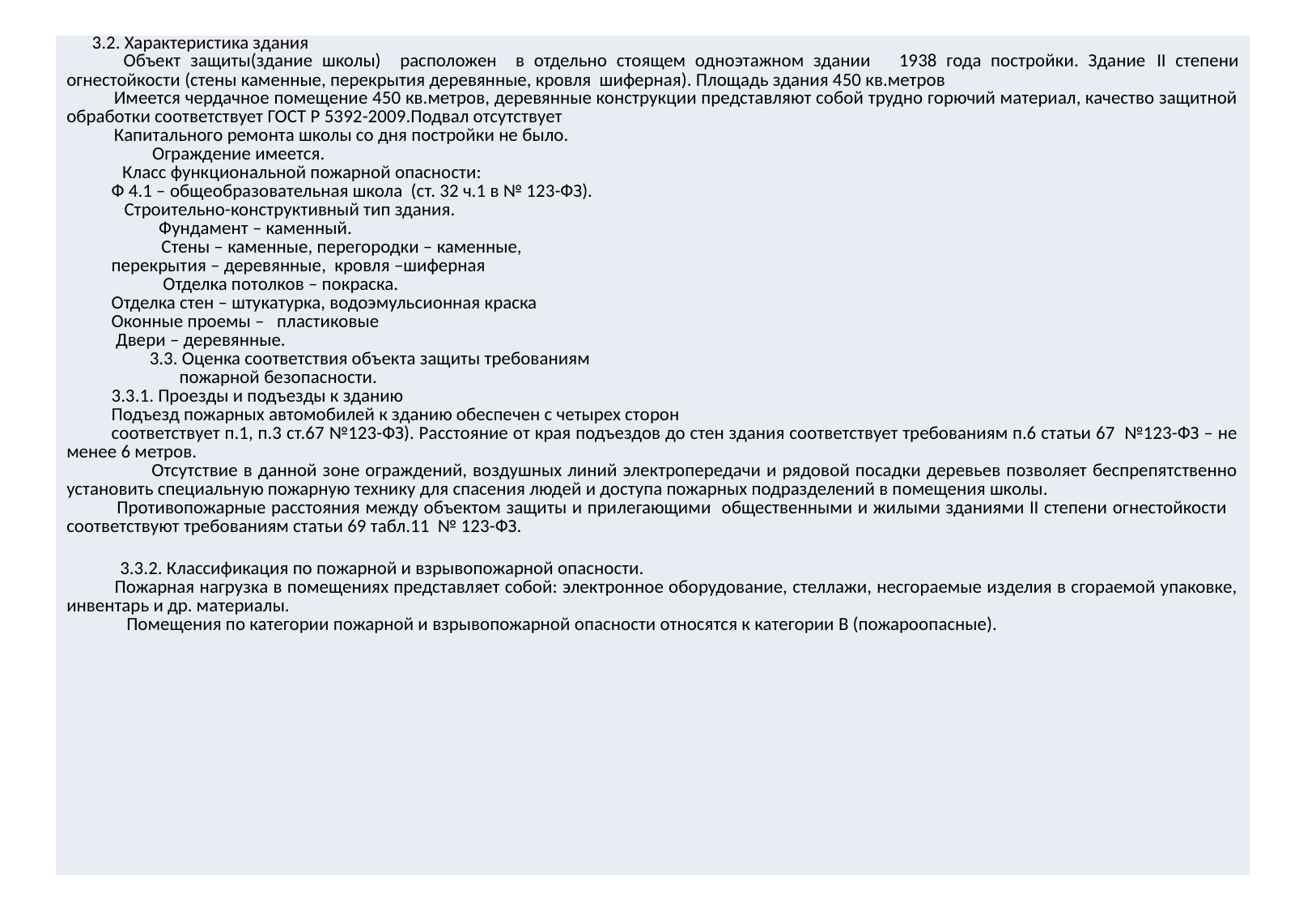

| 3.2. Характеристика здания Объект защиты(здание школы) расположен в отдельно стоящем одноэтажном здании 1938 года постройки. Здание II степени огнестойкости (стены каменные, перекрытия деревянные, кровля шиферная). Площадь здания 450 кв.метров Имеется чердачное помещение 450 кв.метров, деревянные конструкции представляют собой трудно горючий материал, качество защитной обработки соответствует ГОСТ Р 5392-2009.Подвал отсутствует Капитального ремонта школы со дня постройки не было. Ограждение имеется. Класс функциональной пожарной опасности: Ф 4.1 – общеобразовательная школа (ст. 32 ч.1 в № 123-ФЗ). Строительно-конструктивный тип здания. Фундамент – каменный. Стены – каменные, перегородки – каменные, перекрытия – деревянные, кровля –шиферная Отделка потолков – покраска. Отделка стен – штукатурка, водоэмульсионная краска Оконные проемы – пластиковые Двери – деревянные. 3.3. Оценка соответствия объекта защиты требованиям пожарной безопасности. 3.3.1. Проезды и подъезды к зданию Подъезд пожарных автомобилей к зданию обеспечен с четырех сторон соответствует п.1, п.3 ст.67 №123-ФЗ). Расстояние от края подъездов до стен здания соответствует требованиям п.6 статьи 67 №123-ФЗ – не менее 6 метров. Отсутствие в данной зоне ограждений, воздушных линий электропередачи и рядовой посадки деревьев позволяет беспрепятственно установить специальную пожарную технику для спасения людей и доступа пожарных подразделений в помещения школы. Противопожарные расстояния между объектом защиты и прилегающими общественными и жилыми зданиями II степени огнестойкости соответствуют требованиям статьи 69 табл.11 № 123-ФЗ.   3.3.2. Классификация по пожарной и взрывопожарной опасности. Пожарная нагрузка в помещениях представляет собой: электронное оборудование, стеллажи, несгораемые изделия в сгораемой упаковке, инвентарь и др. материалы. Помещения по категории пожарной и взрывопожарной опасности относятся к категории В (пожароопасные). |
| --- |